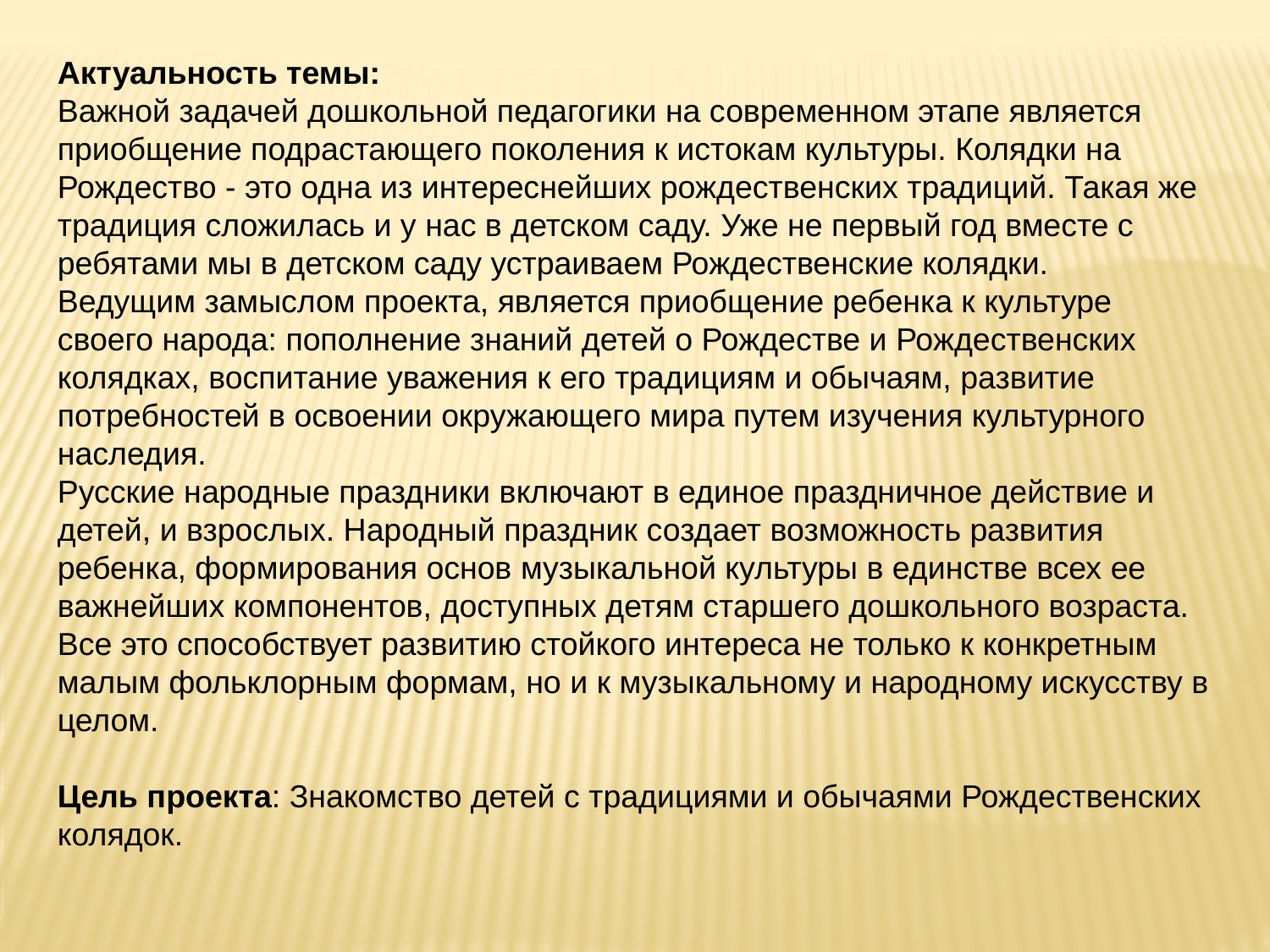

Актуальность темы:
Важной задачей дошкольной педагогики на современном этапе является приобщение подрастающего поколения к истокам культуры. Колядки на Рождество - это одна из интереснейших рождественских традиций. Такая же традиция сложилась и у нас в детском саду. Уже не первый год вместе с ребятами мы в детском саду устраиваем Рождественские колядки.
Ведущим замыслом проекта, является приобщение ребенка к культуре своего народа: пополнение знаний детей о Рождестве и Рождественских колядках, воспитание уважения к его традициям и обычаям, развитие потребностей в освоении окружающего мира путем изучения культурного наследия.
Русские народные праздники включают в единое праздничное действие и детей, и взрослых. Народный праздник создает возможность развития ребенка, формирования основ музыкальной культуры в единстве всех ее важнейших компонентов, доступных детям старшего дошкольного возраста. Все это способствует развитию стойкого интереса не только к конкретным малым фольклорным формам, но и к музыкальному и народному искусству в целом.

Цель проекта: Знакомство детей с традициями и обычаями Рождественских колядок.